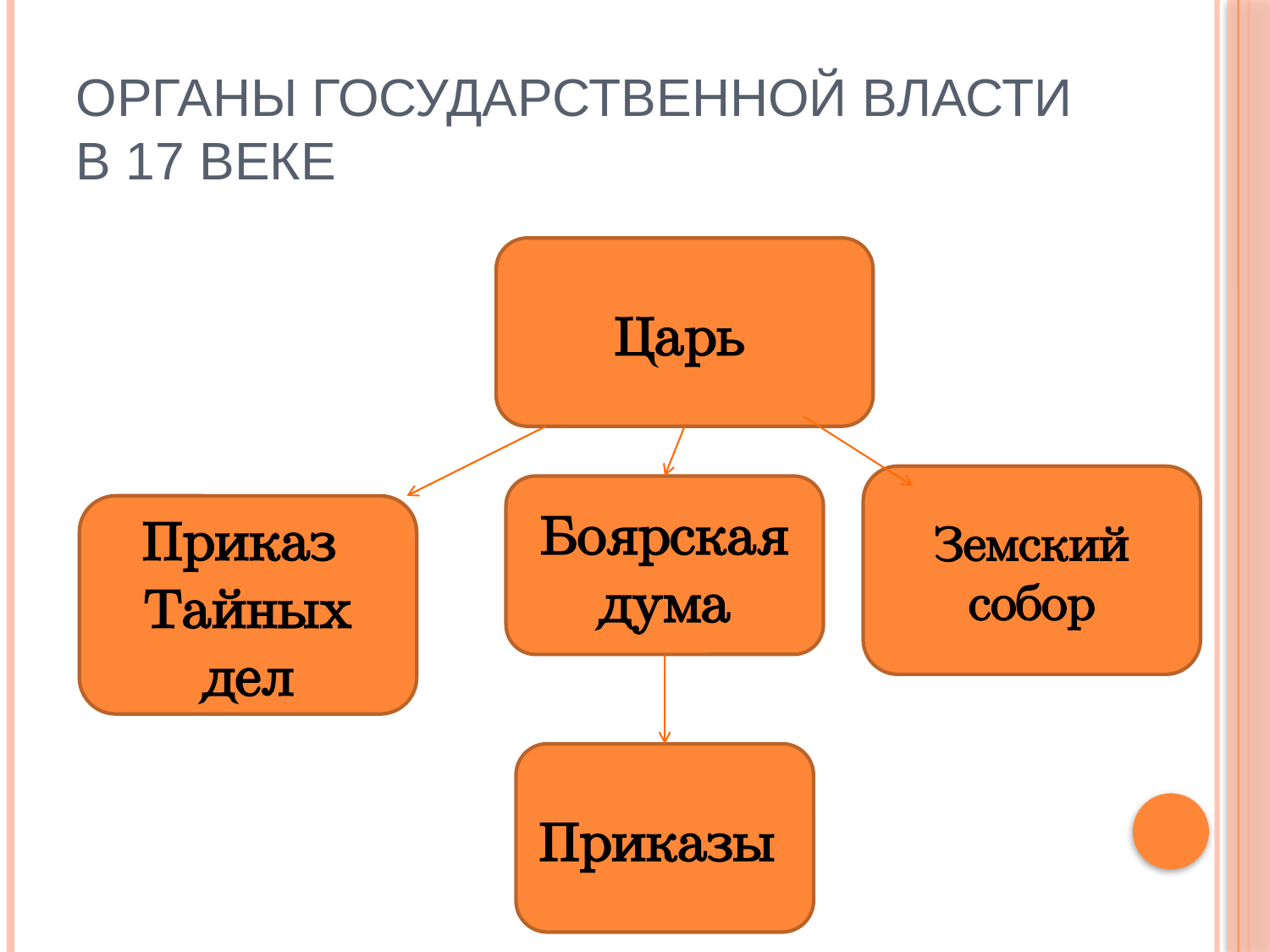

# Органы государственной власти в 17 веке

Царь
Земский собор
Боярская дума
Приказ
Тайных дел
Приказы